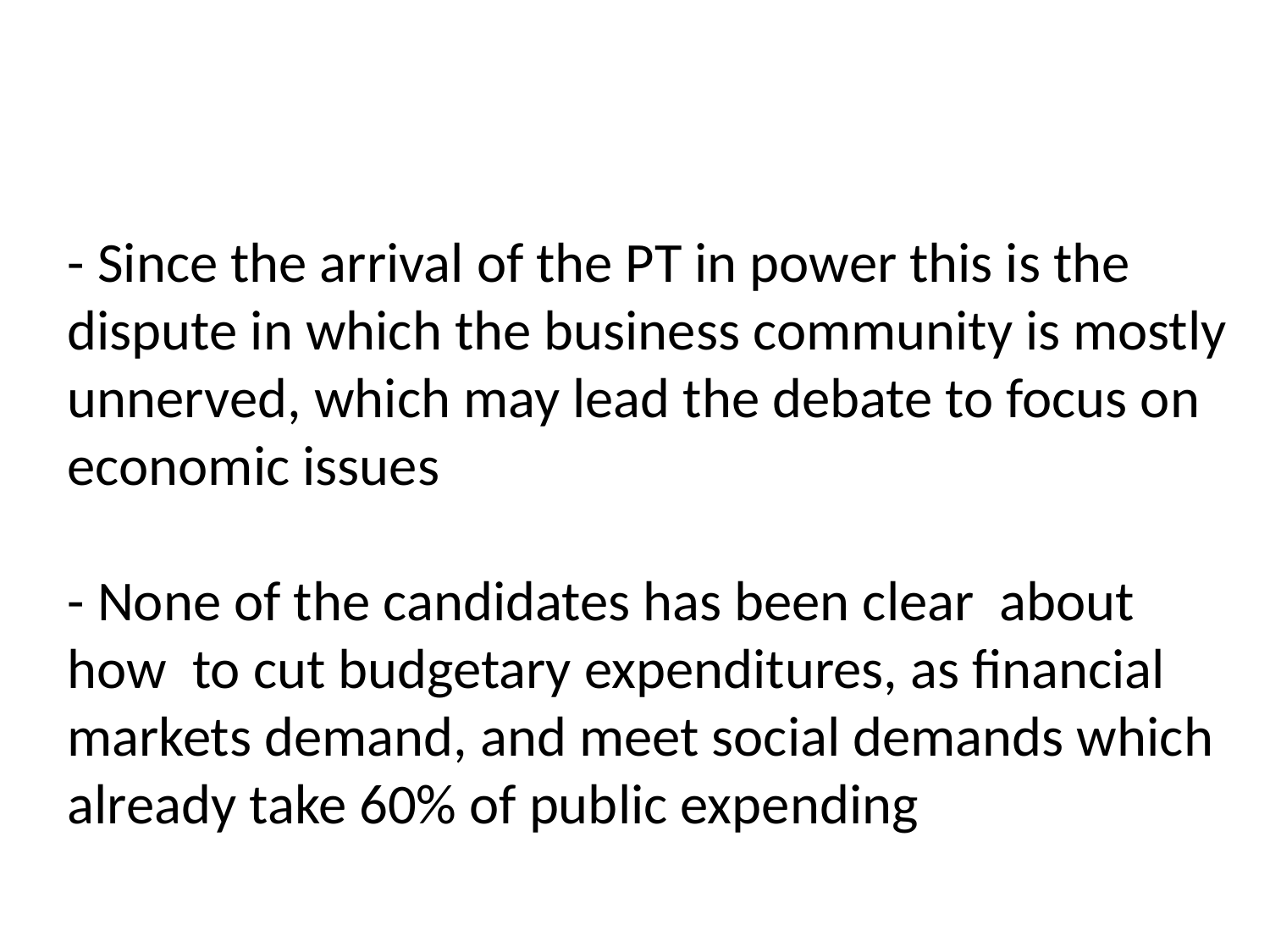

- Since the arrival of the PT in power this is the dispute in which the business community is mostly unnerved, which may lead the debate to focus on economic issues
- None of the candidates has been clear  about how  to cut budgetary expenditures, as financial markets demand, and meet social demands which already take 60% of public expending